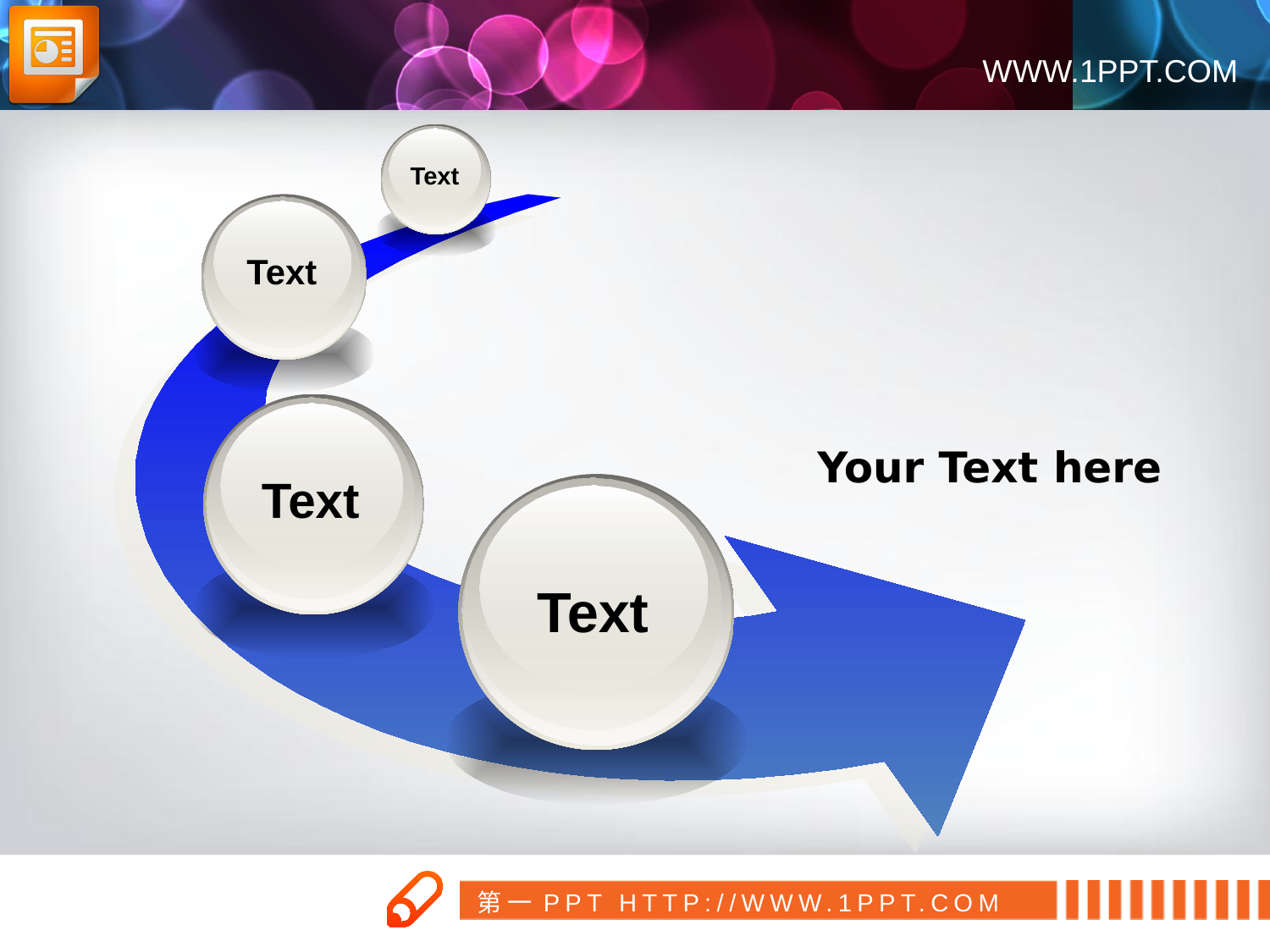

Text

Text
Your Text here

Text

Text